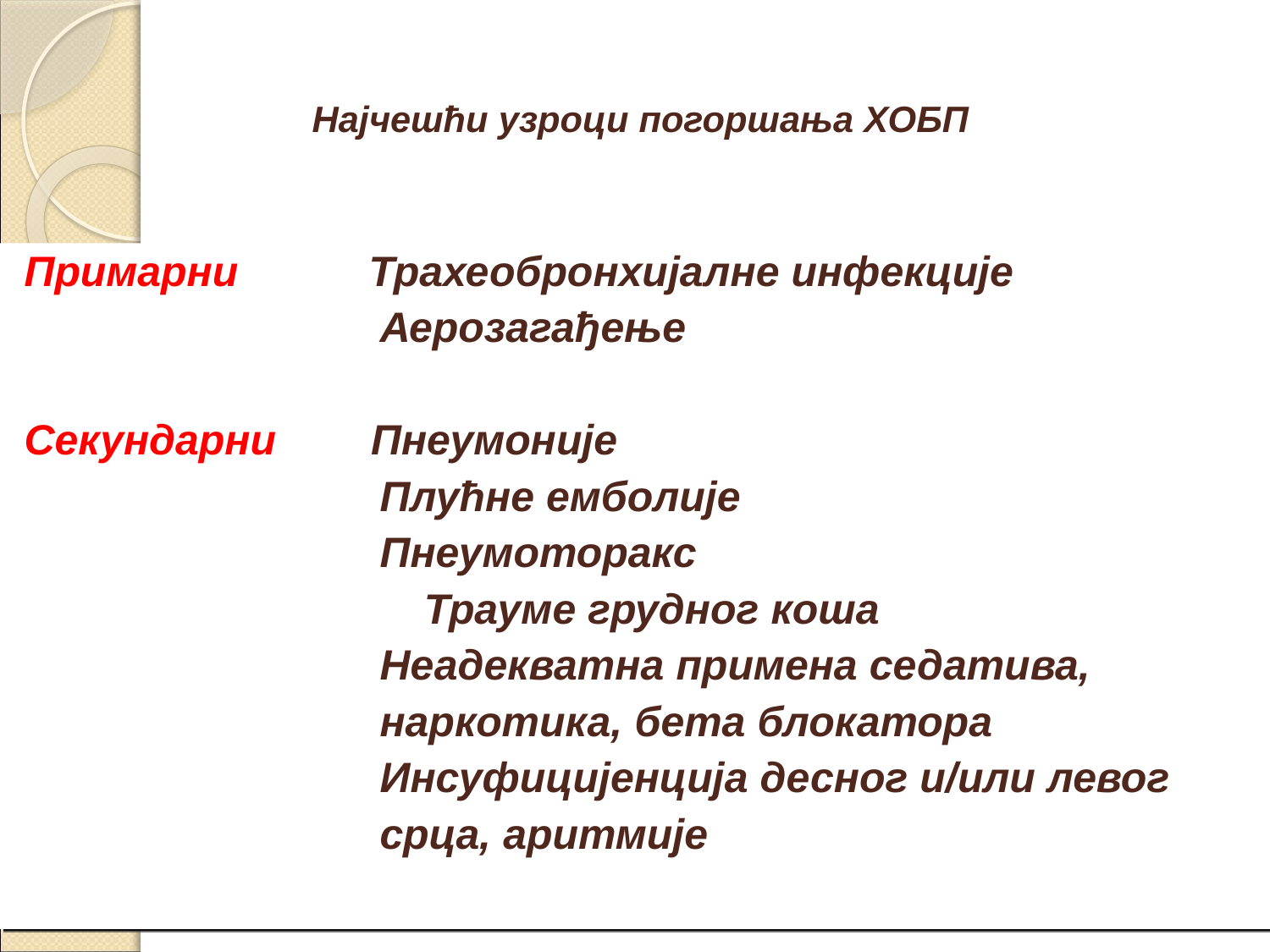

# Најчешћи узроци погоршања ХОБП
Примарни           Трахеобронхијалне инфекције
                              Аерозагађење

Секундарни        Пнеумоније
                              Плућне емболије
                              Пнеумоторакс
        		         Трауме грудног коша
                              Неадекватна примена седатива,
                              наркотика, бета блокатора
                              Инсуфицијенција десног и/или левог
                              срца, аритмије